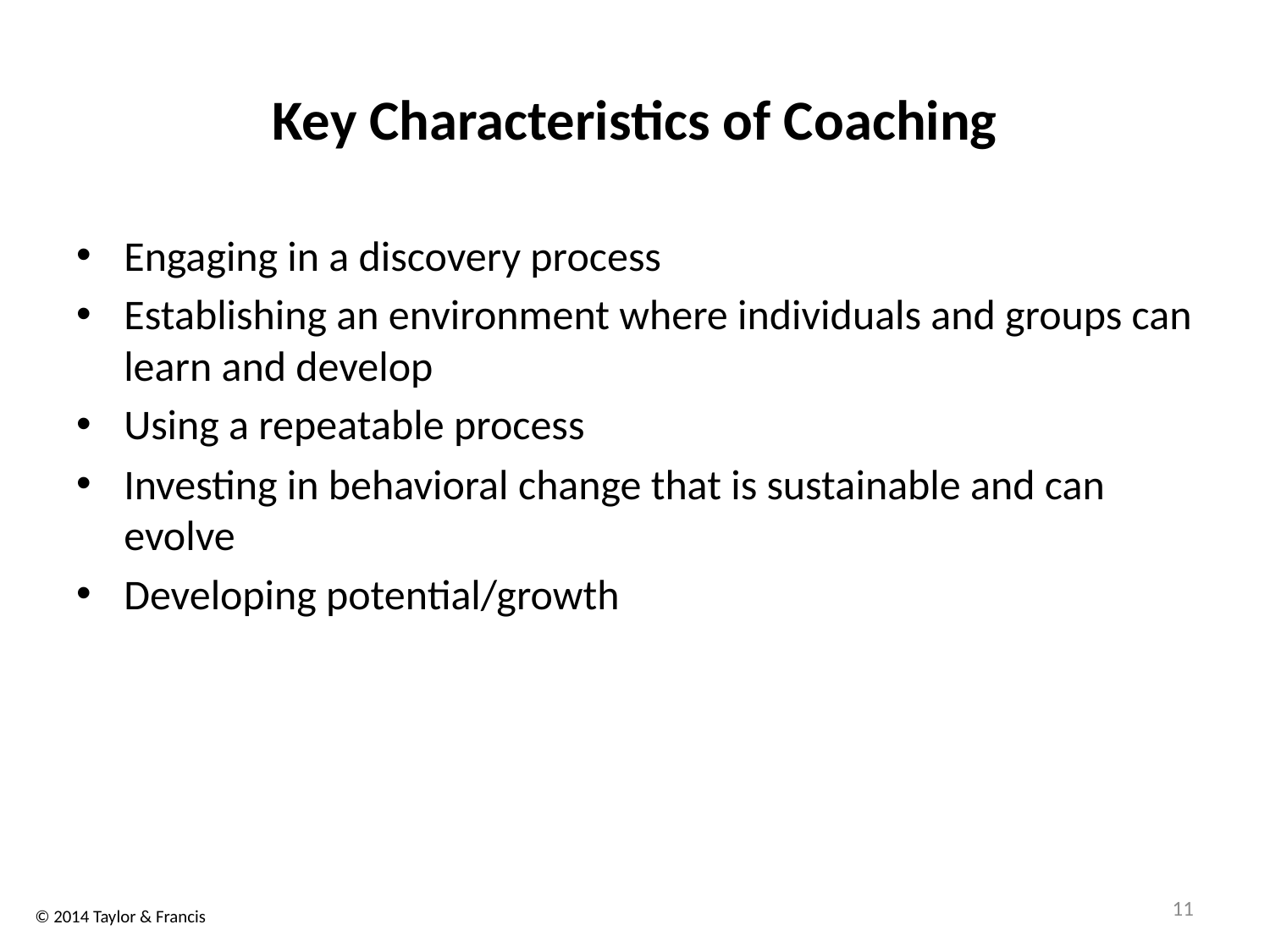

# Key Characteristics of Coaching
Engaging in a discovery process
Establishing an environment where individuals and groups can learn and develop
Using a repeatable process
Investing in behavioral change that is sustainable and can evolve
Developing potential/growth

11
© 2014 Taylor & Francis